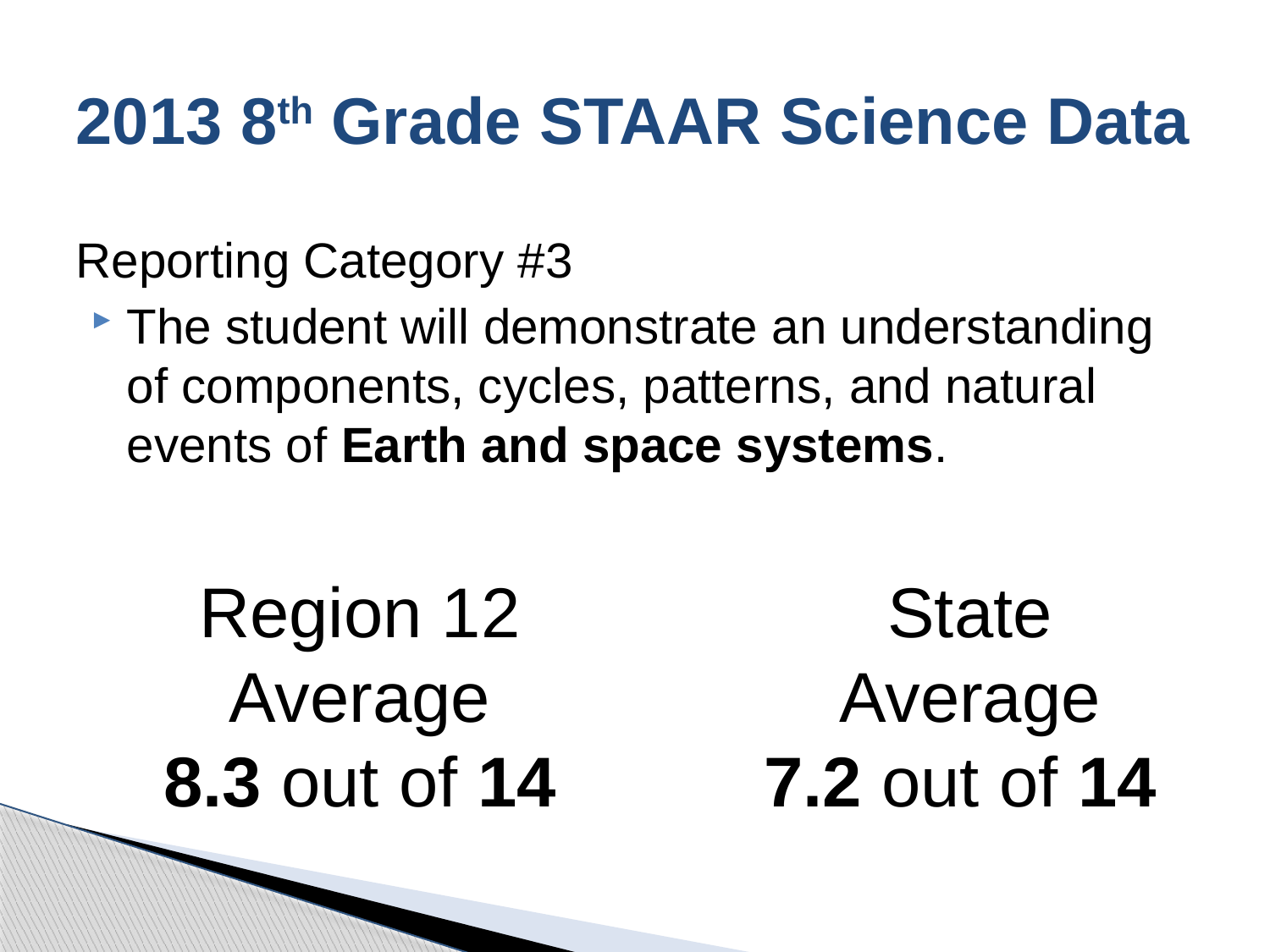

# 2013 8th Grade STAAR Science Data
Reporting Category #3
The student will demonstrate an understanding of components, cycles, patterns, and natural events of Earth and space systems.
Region 12 Average
8.3 out of 14
State Average
7.2 out of 14